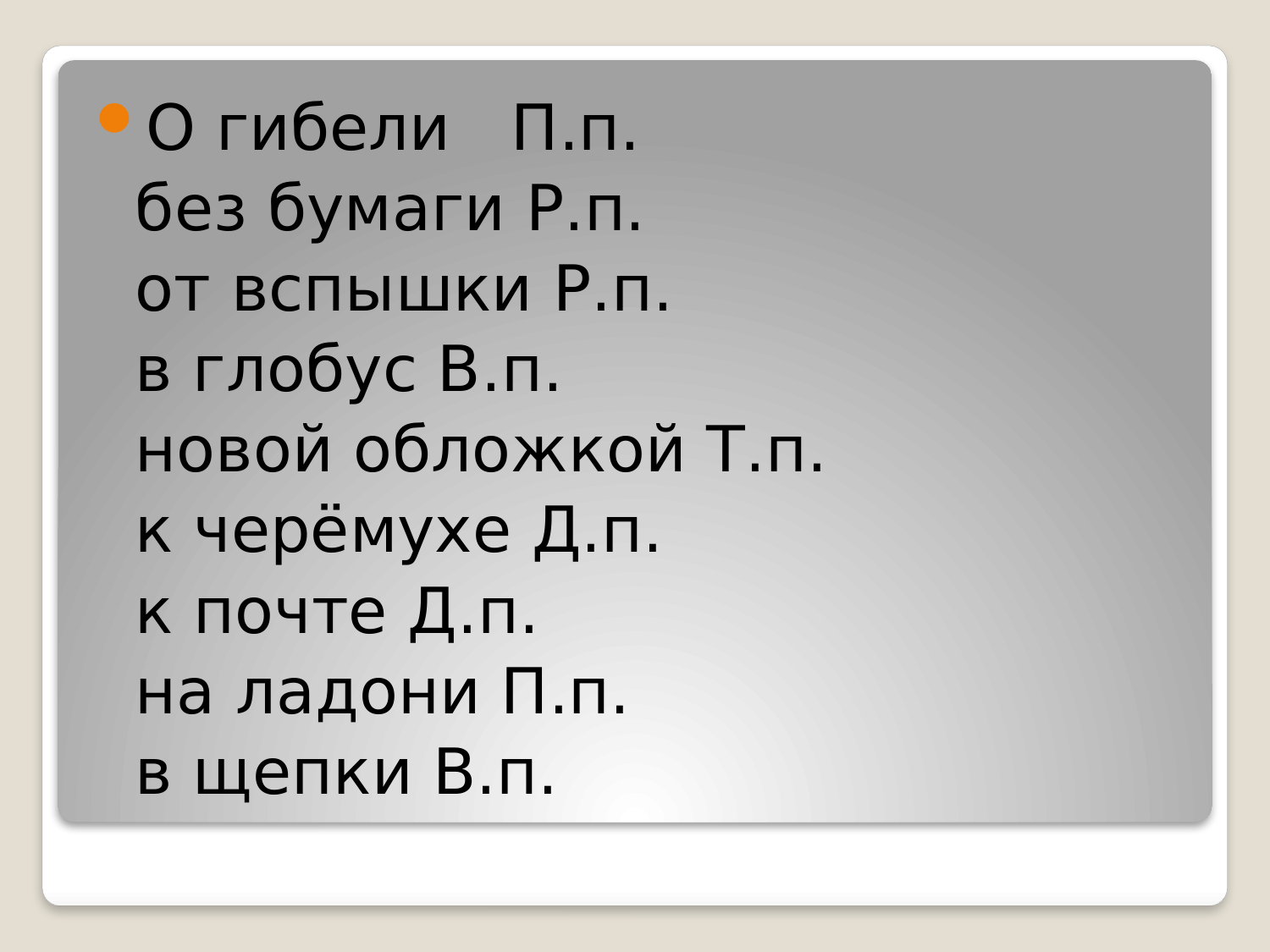

О гибели   П.п.
  без бумаги Р.п.
  от вспышки Р.п.
  в глобус В.п.
  новой обложкой Т.п.
  к черёмухе Д.п.
  к почте Д.п.
  на ладони П.п.
  в щепки В.п.